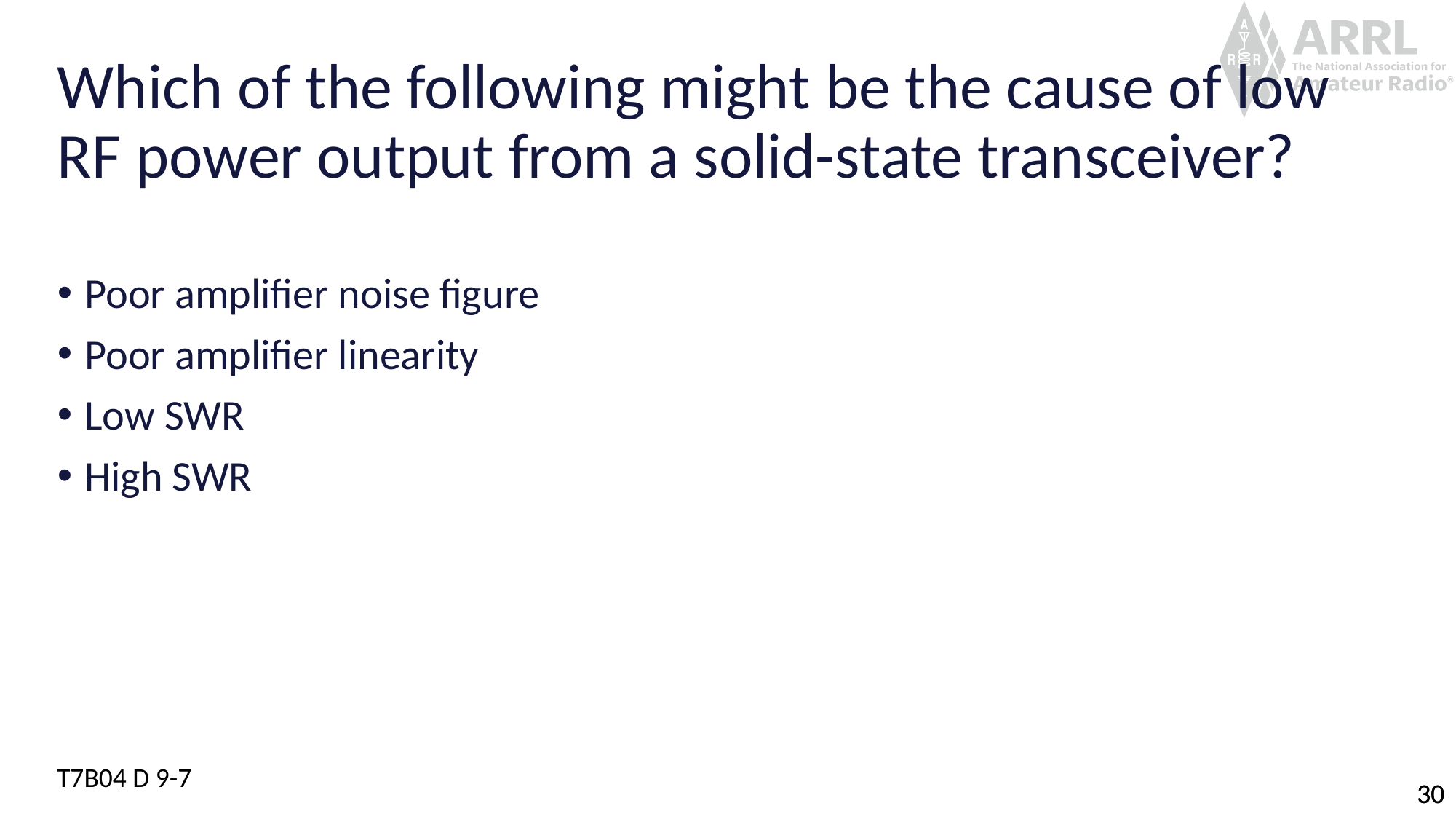

# Which of the following might be the cause of low RF power output from a solid-state transceiver?
Poor amplifier noise figure
Poor amplifier linearity
Low SWR
High SWR
T7B04 D 9-7